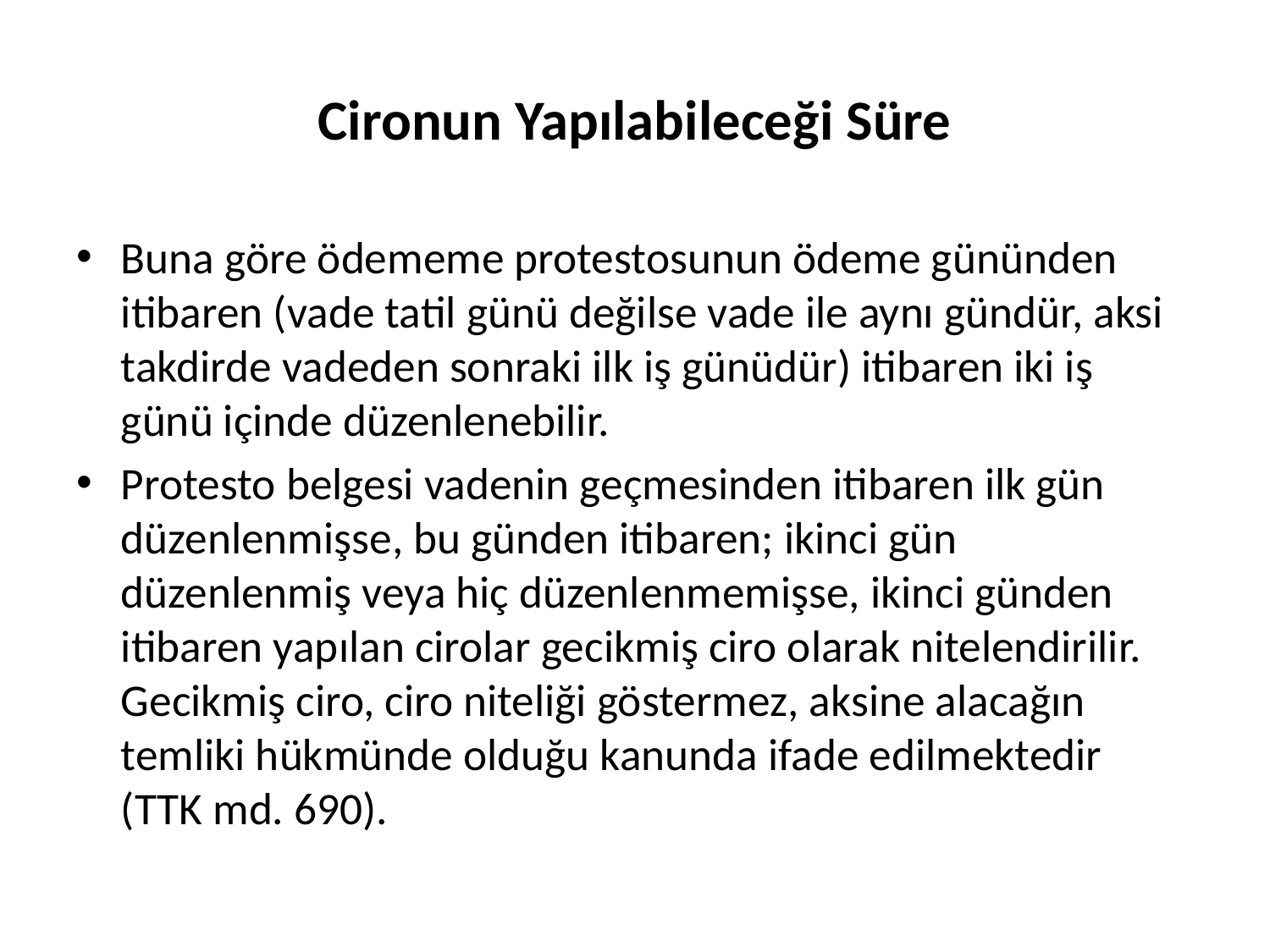

# Cironun Yapılabileceği Süre
Buna göre ödememe protestosunun ödeme gününden itibaren (vade tatil günü değilse vade ile aynı gündür, aksi takdirde vadeden sonraki ilk iş günüdür) itibaren iki iş günü içinde düzenlenebilir.
Protesto belgesi vadenin geçmesinden itibaren ilk gün düzenlenmişse, bu günden itibaren; ikinci gün düzenlenmiş veya hiç düzenlenmemişse, ikinci günden itibaren yapılan cirolar gecikmiş ciro olarak nitelendirilir. Gecikmiş ciro, ciro niteliği göstermez, aksine alacağın temliki hükmünde olduğu kanunda ifade edilmektedir (TTK md. 690).